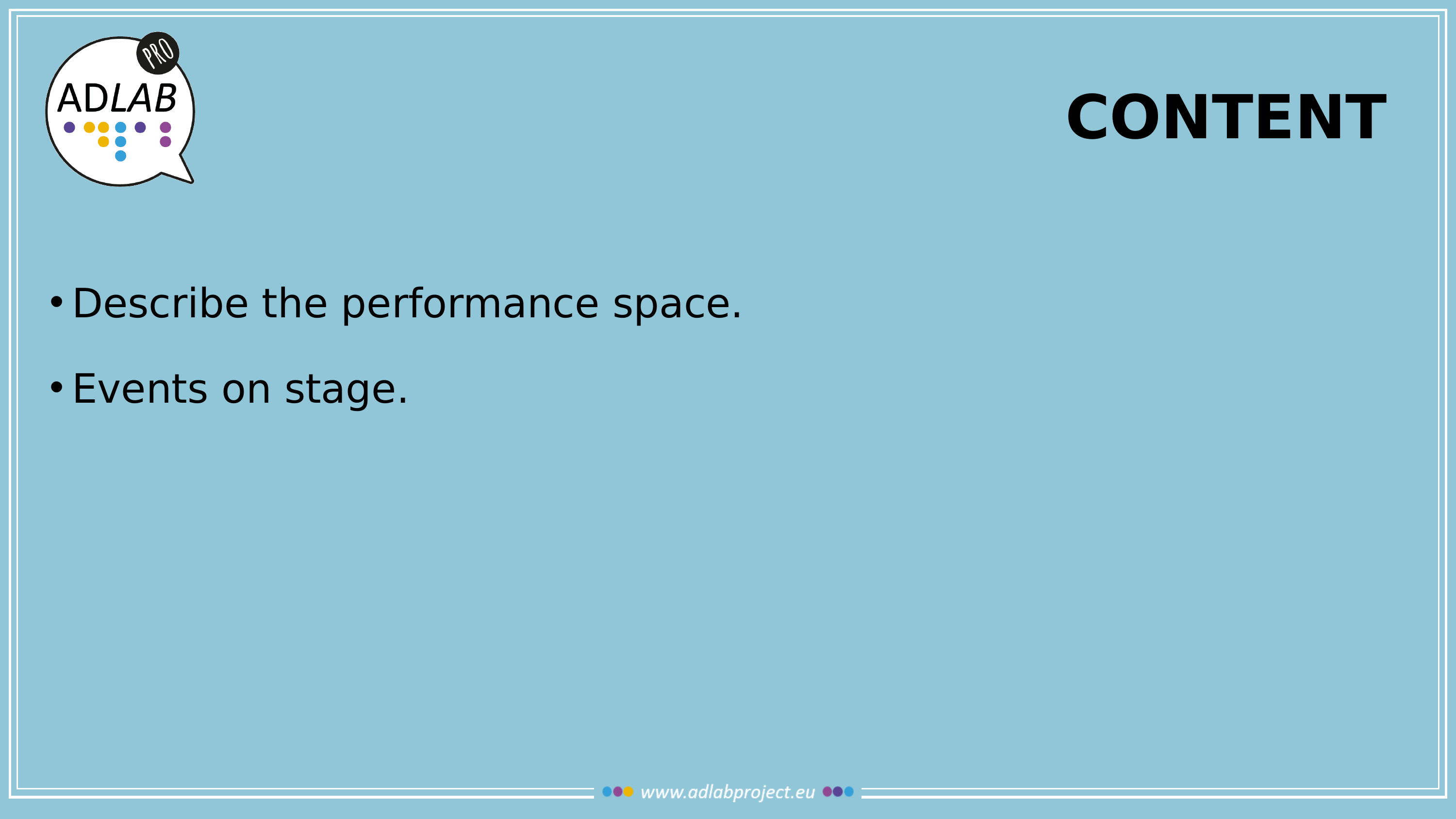

# Content
Describe the performance space.
Events on stage.